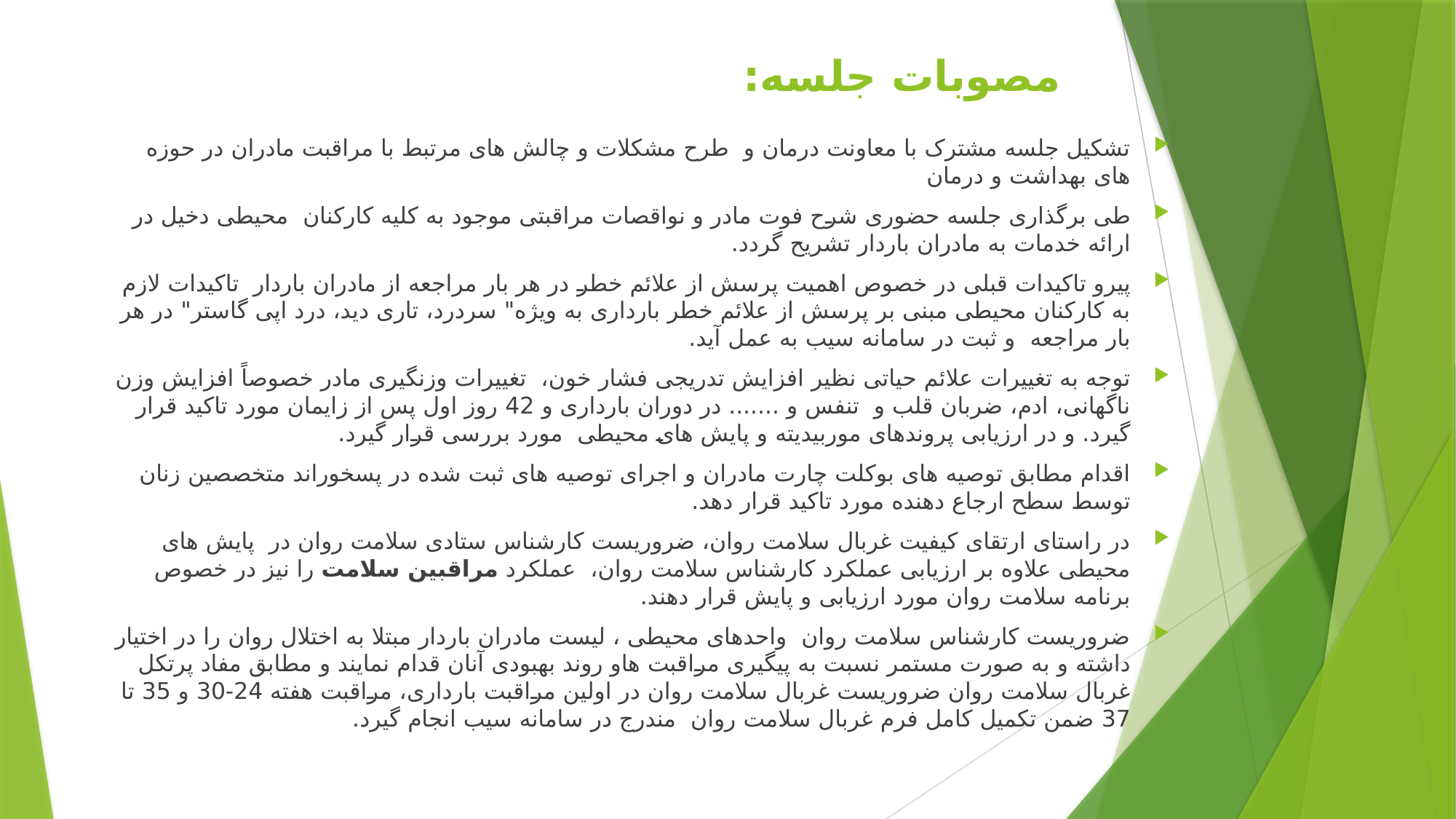

# مصوبات جلسه:
تشکیل جلسه مشترک با معاونت درمان و  طرح مشکلات و چالش های مرتبط با مراقبت مادران در حوزه های بهداشت و درمان
طی برگذاری جلسه حضوری شرح فوت مادر و نواقصات مراقبتی موجود به کلیه کارکنان  محیطی دخیل در ارائه خدمات به مادران باردار تشریح گردد.
پیرو تاکیدات قبلی در خصوص اهمیت پرسش از علائم خطر در هر بار مراجعه از مادران باردار  تاکیدات لازم به کارکنان محیطی مبنی بر پرسش از علائم خطر بارداری به ویژه" سردرد، تاری دید، درد اپی گاستر" در هر بار مراجعه  و ثبت در سامانه سیب به عمل آید.
توجه به تغییرات علائم حیاتی نظیر افزایش تدریجی فشار خون،  تغییرات وزنگیری مادر خصوصاً افزایش وزن ناگهانی، ادم، ضربان قلب و  تنفس و ....... در دوران بارداری و 42 روز اول پس از زایمان مورد تاکید قرار گیرد. و در ارزیابی پروندهای موربیدیته و پایش های محیطی  مورد بررسی قرار گیرد.
اقدام مطابق توصیه های بوکلت چارت مادران و اجرای توصیه های ثبت شده در پسخوراند متخصصین زنان توسط سطح ارجاع دهنده مورد تاکید قرار دهد.
در راستای ارتقای کیفیت غربال سلامت روان، ضروریست کارشناس ستادی سلامت روان در  پایش های محیطی علاوه بر ارزیابی عملکرد کارشناس سلامت روان،  عملکرد مراقبین سلامت را نیز در خصوص برنامه سلامت روان مورد ارزیابی و پایش قرار دهند.
ضروریست کارشناس سلامت روان  واحدهای محیطی ، لیست مادران باردار مبتلا به اختلال روان را در اختیار داشته و به صورت مستمر نسبت به پیگیری مراقبت هاو روند بهبودی آنان قدام نمایند و مطابق مفاد پرتکل غربال سلامت روان ضروریست غربال سلامت روان در اولین مراقبت بارداری، مراقبت هفته 24-30 و 35 تا 37 ضمن تکمیل کامل فرم غربال سلامت روان  مندرج در سامانه سیب انجام گیرد.